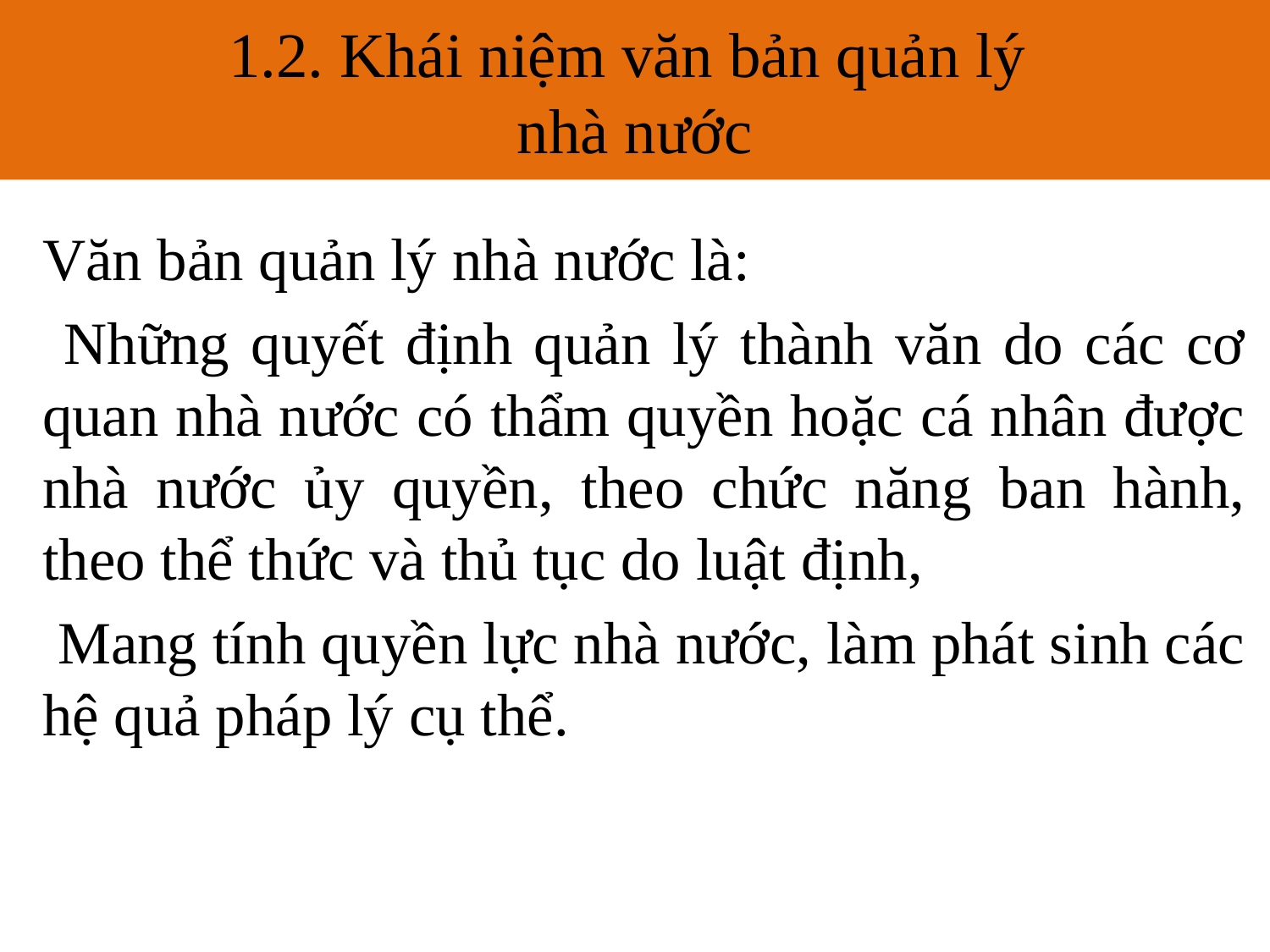

1.2. Khái niệm văn bản quản lý
nhà nước
# 1.2. Khái niệm văn bản quản lý nhà nước
Văn bản quản lý nhà nước là:
 Những quyết định quản lý thành văn do các cơ quan nhà nước có thẩm quyền hoặc cá nhân được nhà nước ủy quyền, theo chức năng ban hành, theo thể thức và thủ tục do luật định,
 Mang tính quyền lực nhà nước, làm phát sinh các hệ quả pháp lý cụ thể.